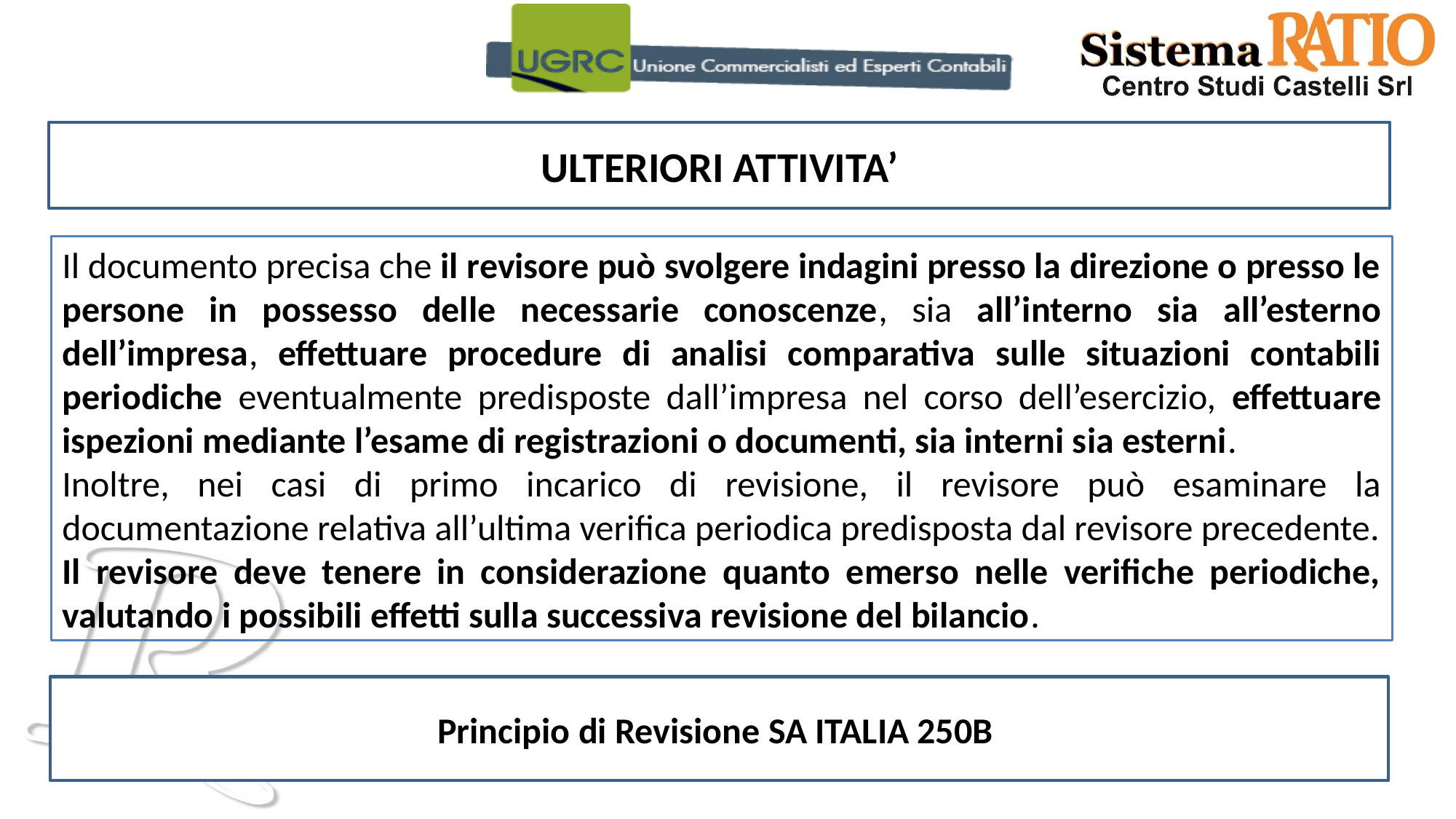

ULTERIORI ATTIVITA’
Il documento precisa che il revisore può svolgere indagini presso la direzione o presso le persone in possesso delle necessarie conoscenze, sia all’interno sia all’esterno dell’impresa, effettuare procedure di analisi comparativa sulle situazioni contabili periodiche eventualmente predisposte dall’impresa nel corso dell’esercizio, effettuare ispezioni mediante l’esame di registrazioni o documenti, sia interni sia esterni.
Inoltre, nei casi di primo incarico di revisione, il revisore può esaminare la documentazione relativa all’ultima verifica periodica predisposta dal revisore precedente.
Il revisore deve tenere in considerazione quanto emerso nelle verifiche periodiche, valutando i possibili effetti sulla successiva revisione del bilancio.
Principio di Revisione SA ITALIA 250B